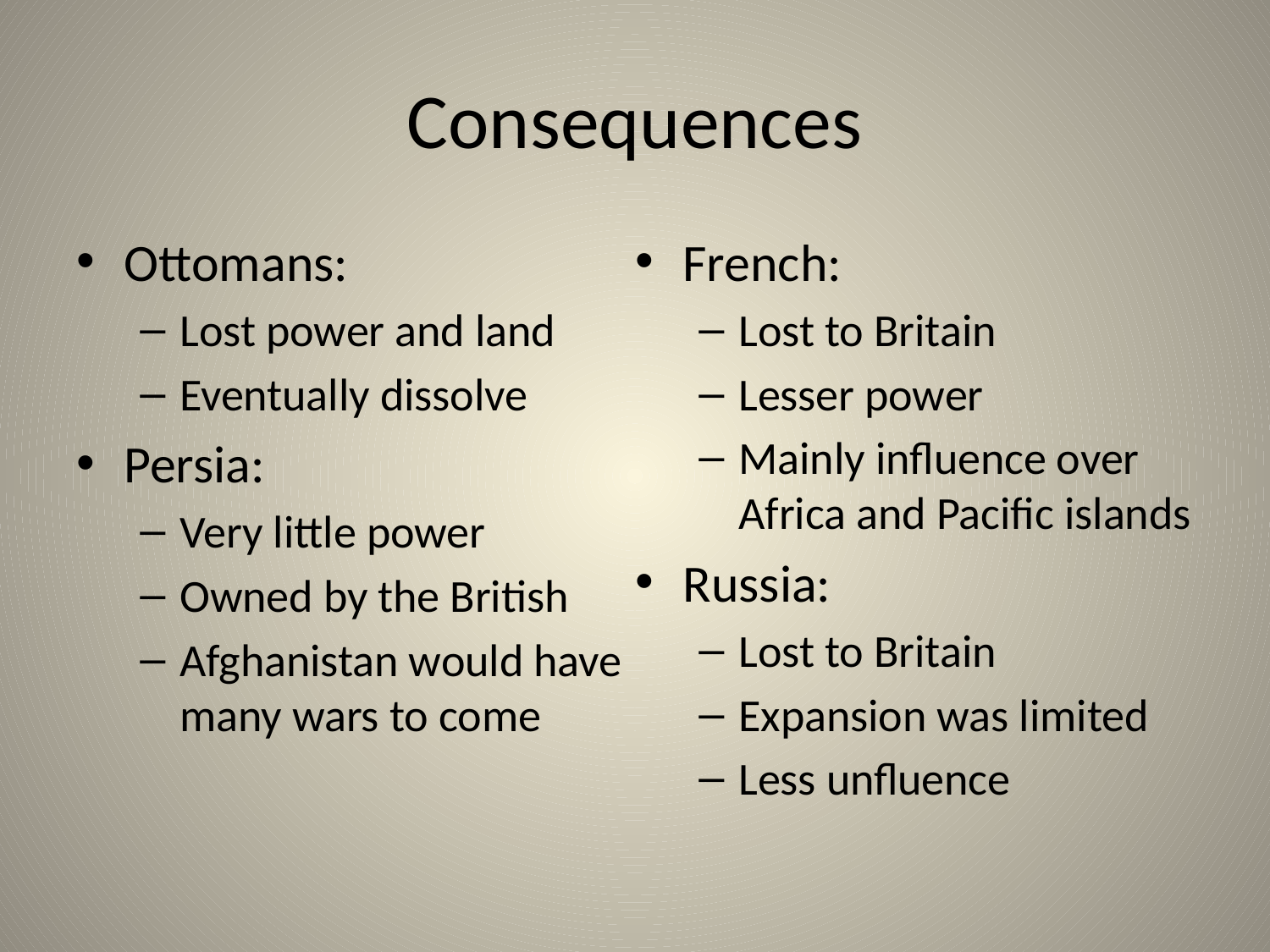

# Consequences
Ottomans:
Lost power and land
Eventually dissolve
Persia:
Very little power
Owned by the British
Afghanistan would have many wars to come

French:
Lost to Britain
Lesser power
Mainly influence over Africa and Pacific islands
Russia:
Lost to Britain
Expansion was limited
Less unfluence